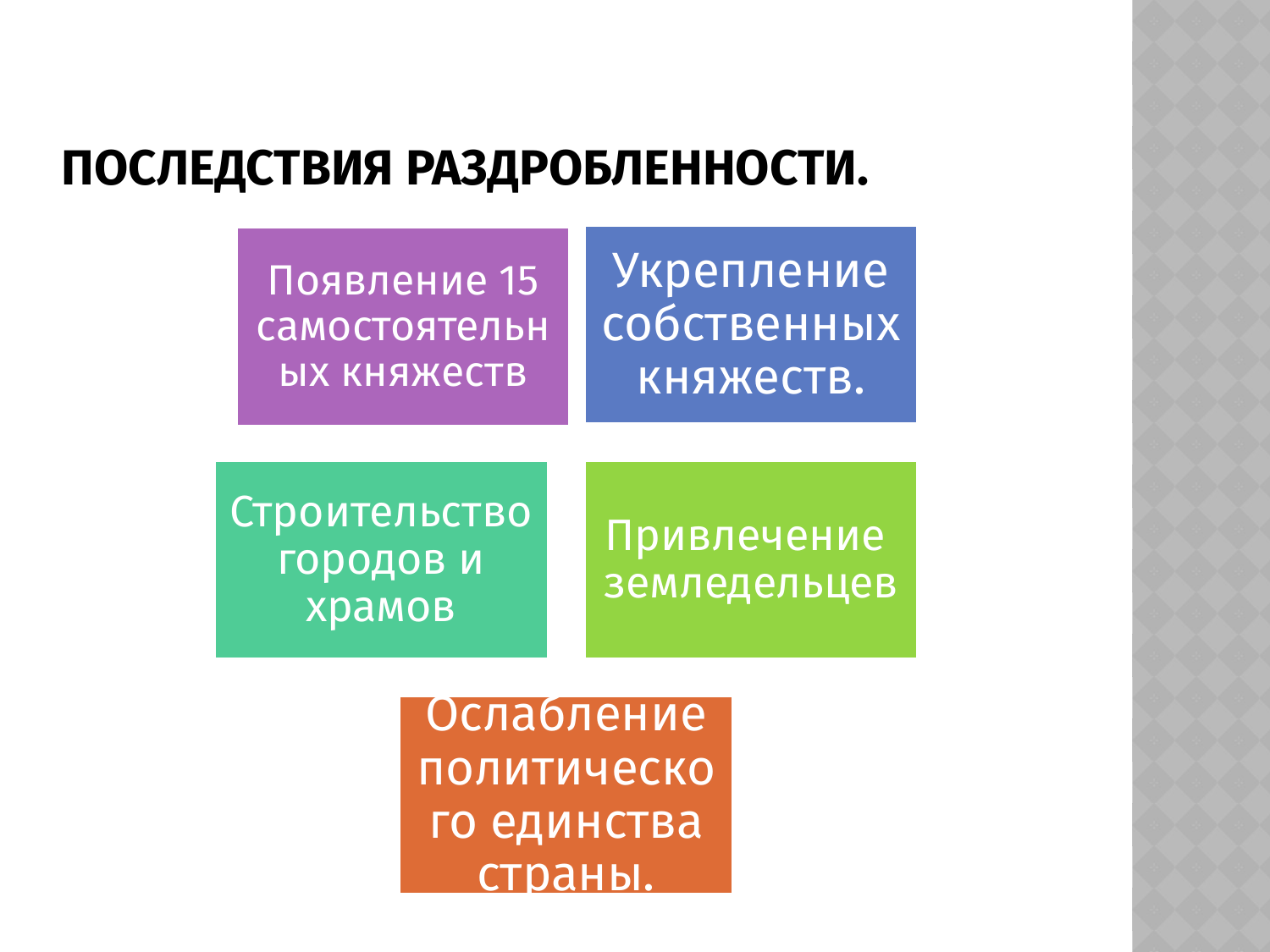

# Последствия раздробленности.
Появление 15 самостоятельных княжеств
Укрепление собственных княжеств.
Строительство городов и храмов
Привлечение  земледельцев
Ослабление политического единства страны.